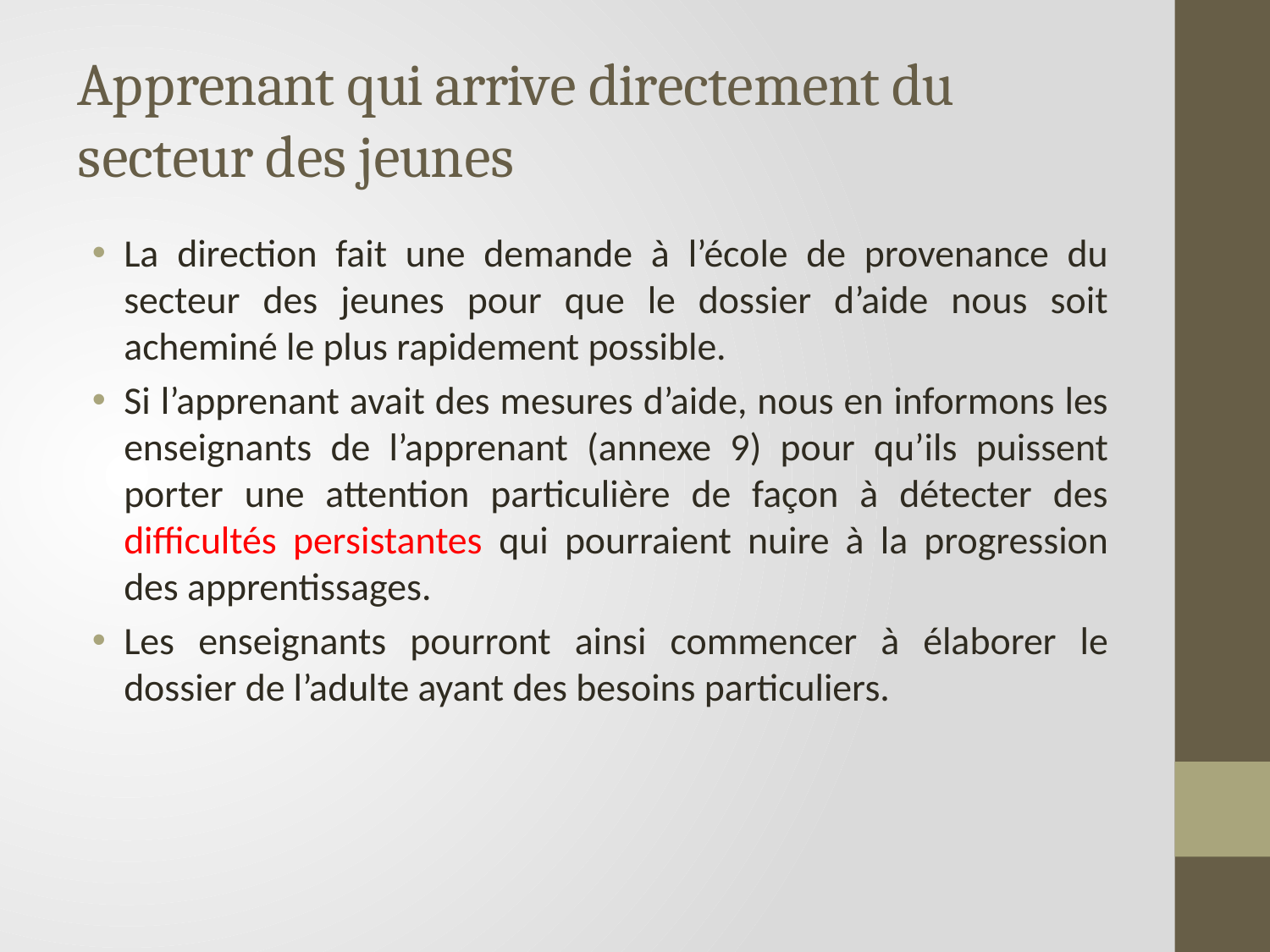

# Apprenant qui arrive directement du secteur des jeunes
La direction fait une demande à l’école de provenance du secteur des jeunes pour que le dossier d’aide nous soit acheminé le plus rapidement possible.
Si l’apprenant avait des mesures d’aide, nous en informons les enseignants de l’apprenant (annexe 9) pour qu’ils puissent porter une attention particulière de façon à détecter des difficultés persistantes qui pourraient nuire à la progression des apprentissages.
Les enseignants pourront ainsi commencer à élaborer le dossier de l’adulte ayant des besoins particuliers.